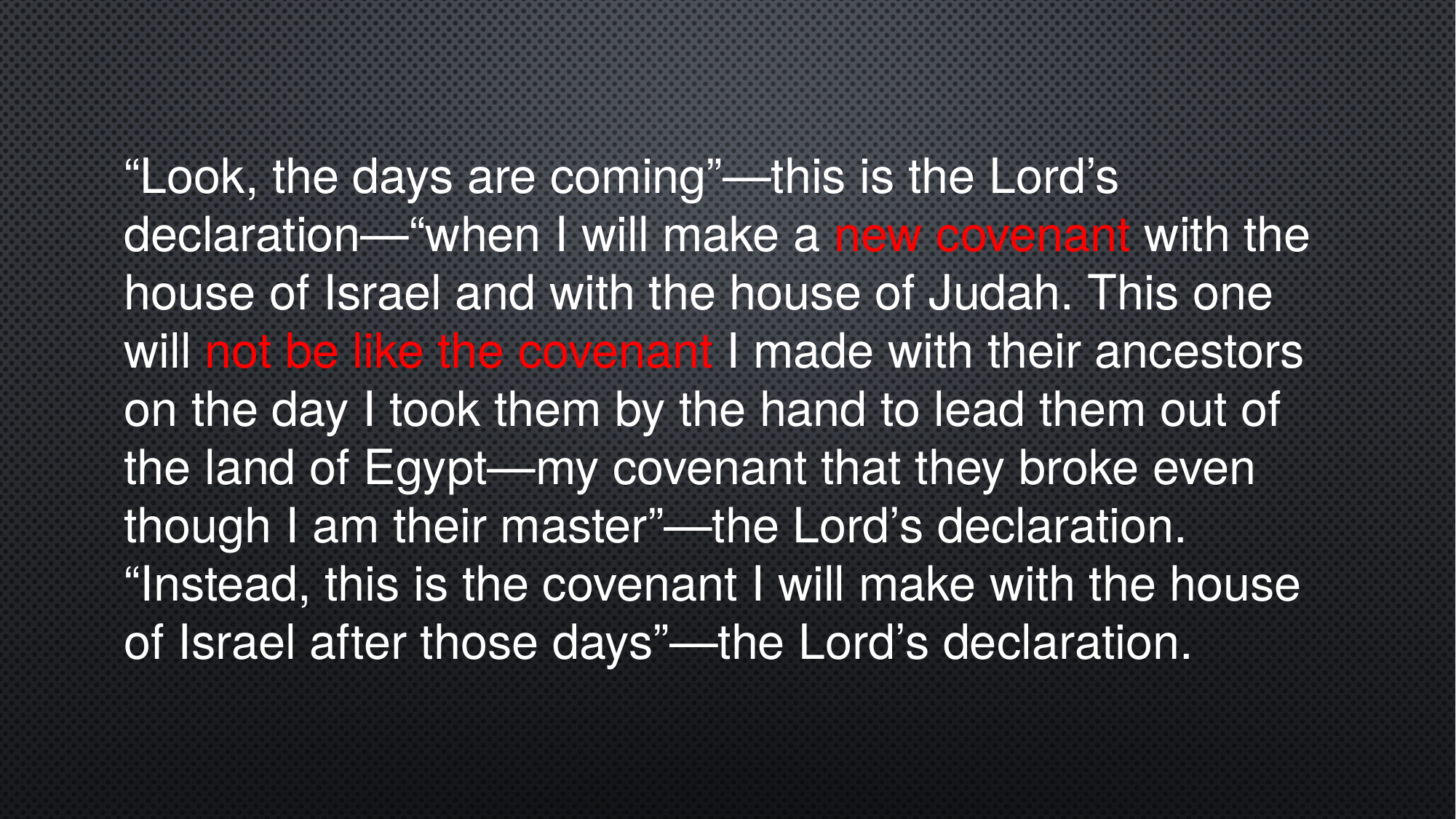

“Look, the days are coming”—this is the Lord’s declaration—“when I will make a new covenant with the house of Israel and with the house of Judah. This one will not be like the covenant I made with their ancestors on the day I took them by the hand to lead them out of the land of Egypt—my covenant that they broke even though I am their master”—the Lord’s declaration. “Instead, this is the covenant I will make with the house of Israel after those days”—the Lord’s declaration.